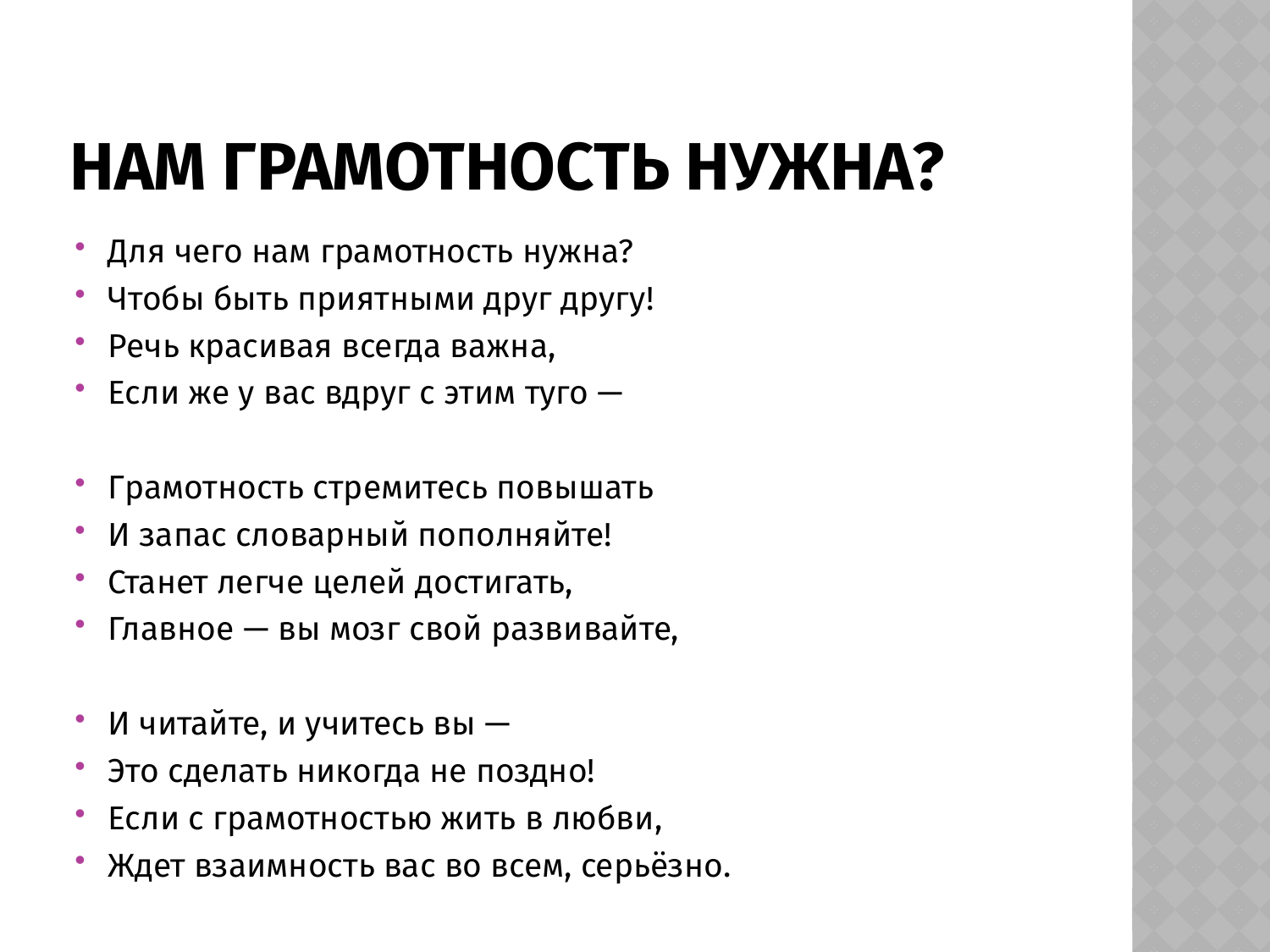

# НАМ ГРАМОТНОСТЬ НУЖНА?
Для чего нам грамотность нужна?
Чтобы быть приятными друг другу!
Речь красивая всегда важна,
Если же у вас вдруг с этим туго —

Грамотность стремитесь повышать
И запас словарный пополняйте!
Станет легче целей достигать,
Главное — вы мозг свой развивайте,

И читайте, и учитесь вы —
Это сделать никогда не поздно!
Если с грамотностью жить в любви,
Ждет взаимность вас во всем, серьёзно.